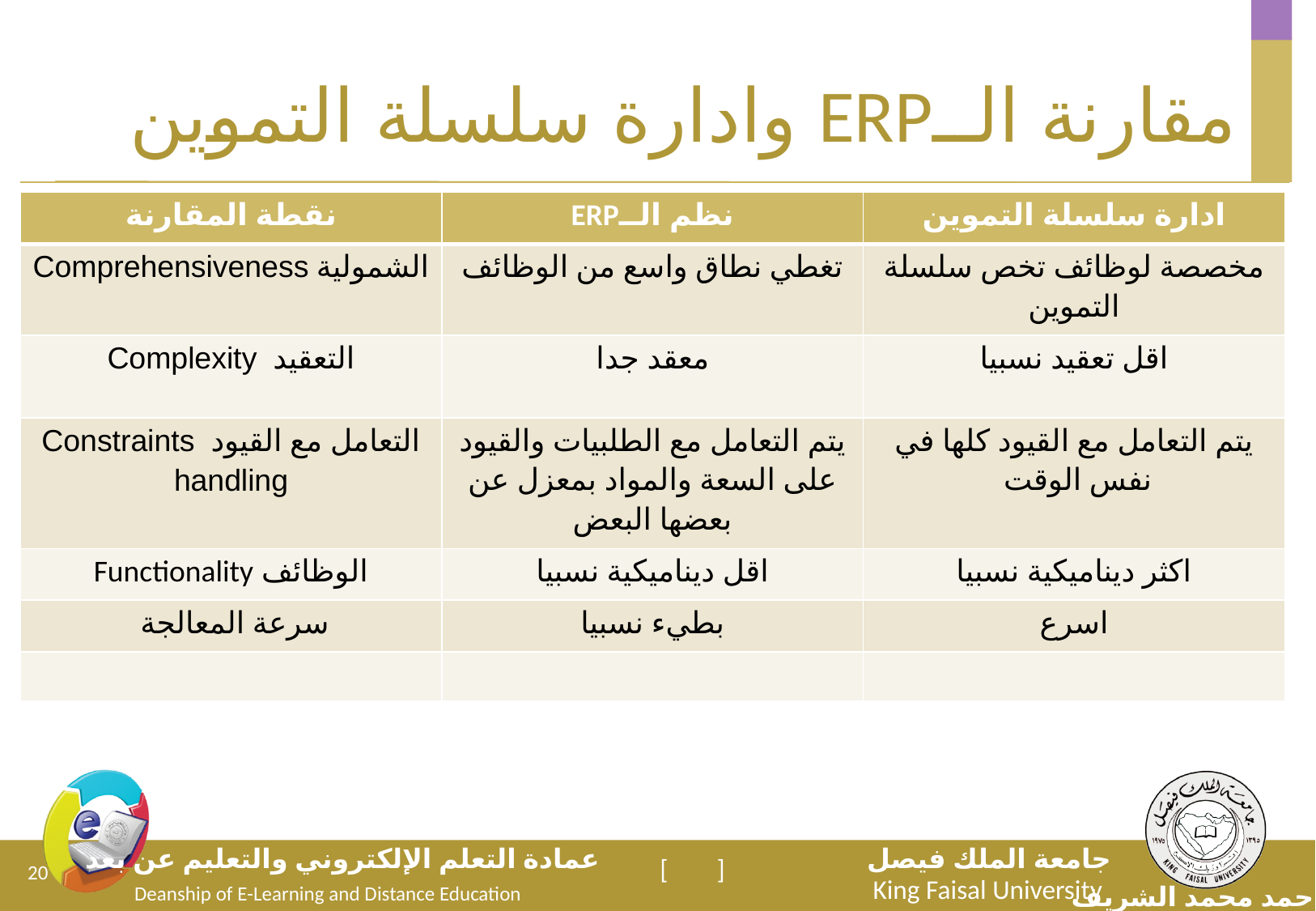

# مقارنة الــERP وادارة سلسلة التموين
| نقطة المقارنة | نظم الــERP | ادارة سلسلة التموين |
| --- | --- | --- |
| الشمولية Comprehensiveness | تغطي نطاق واسع من الوظائف | مخصصة لوظائف تخص سلسلة التموين |
| التعقيد Complexity | معقد جدا | اقل تعقيد نسبيا |
| التعامل مع القيود Constraints handling | يتم التعامل مع الطلبيات والقيود على السعة والمواد بمعزل عن بعضها البعض | يتم التعامل مع القيود كلها في نفس الوقت |
| الوظائف Functionality | اقل ديناميكية نسبيا | اكثر ديناميكية نسبيا |
| سرعة المعالجة | بطيء نسبيا | اسرع |
|  |  |  |
20